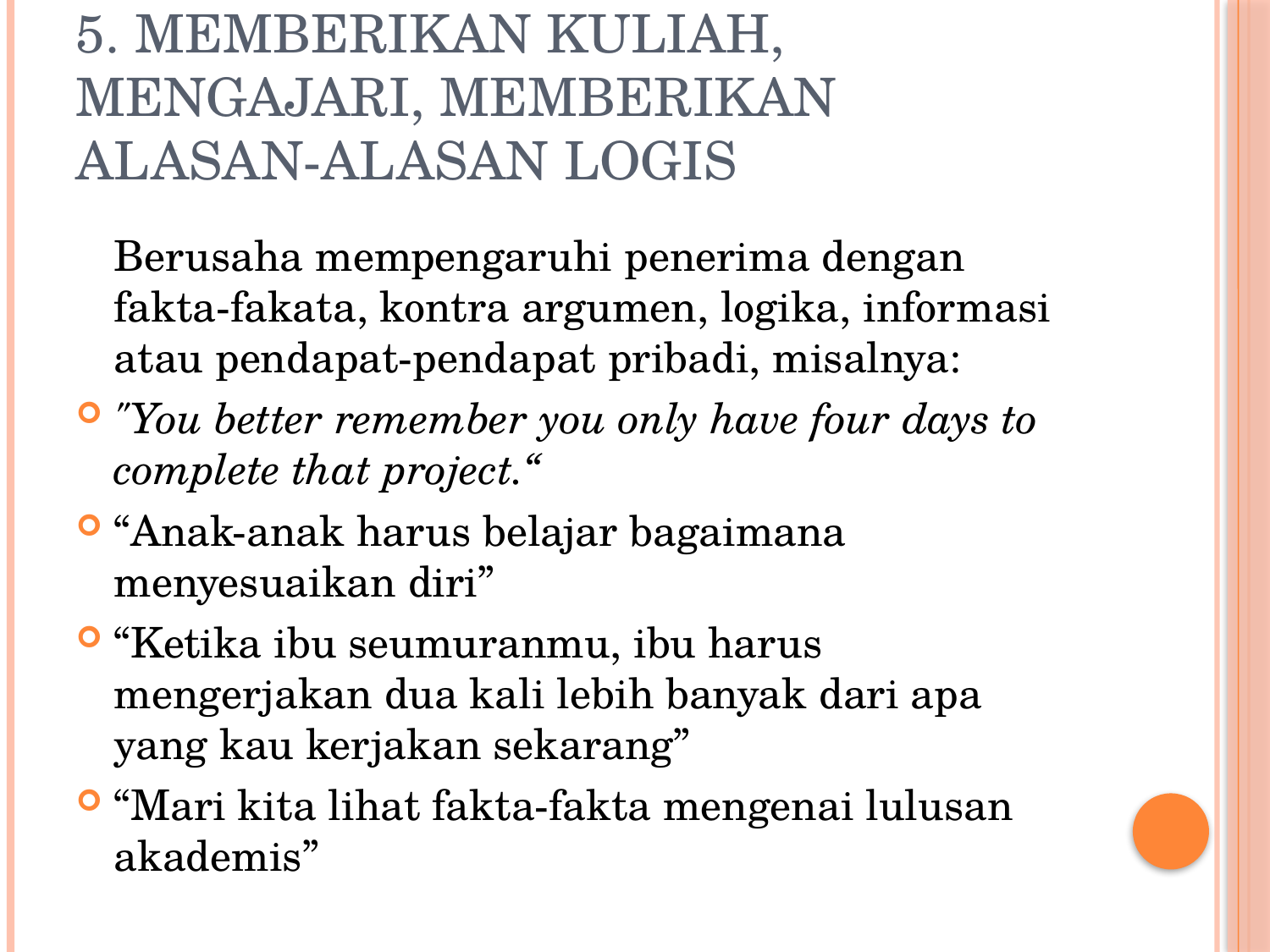

# 5. Memberikan kuliah, mengajari, memberikan alasan-alasan logis
	Berusaha mempengaruhi penerima dengan fakta-fakata, kontra argumen, logika, informasi atau pendapat-pendapat pribadi, misalnya:
"You better remember you only have four days to complete that project.“
“Anak-anak harus belajar bagaimana menyesuaikan diri”
“Ketika ibu seumuranmu, ibu harus mengerjakan dua kali lebih banyak dari apa yang kau kerjakan sekarang”
“Mari kita lihat fakta-fakta mengenai lulusan akademis”